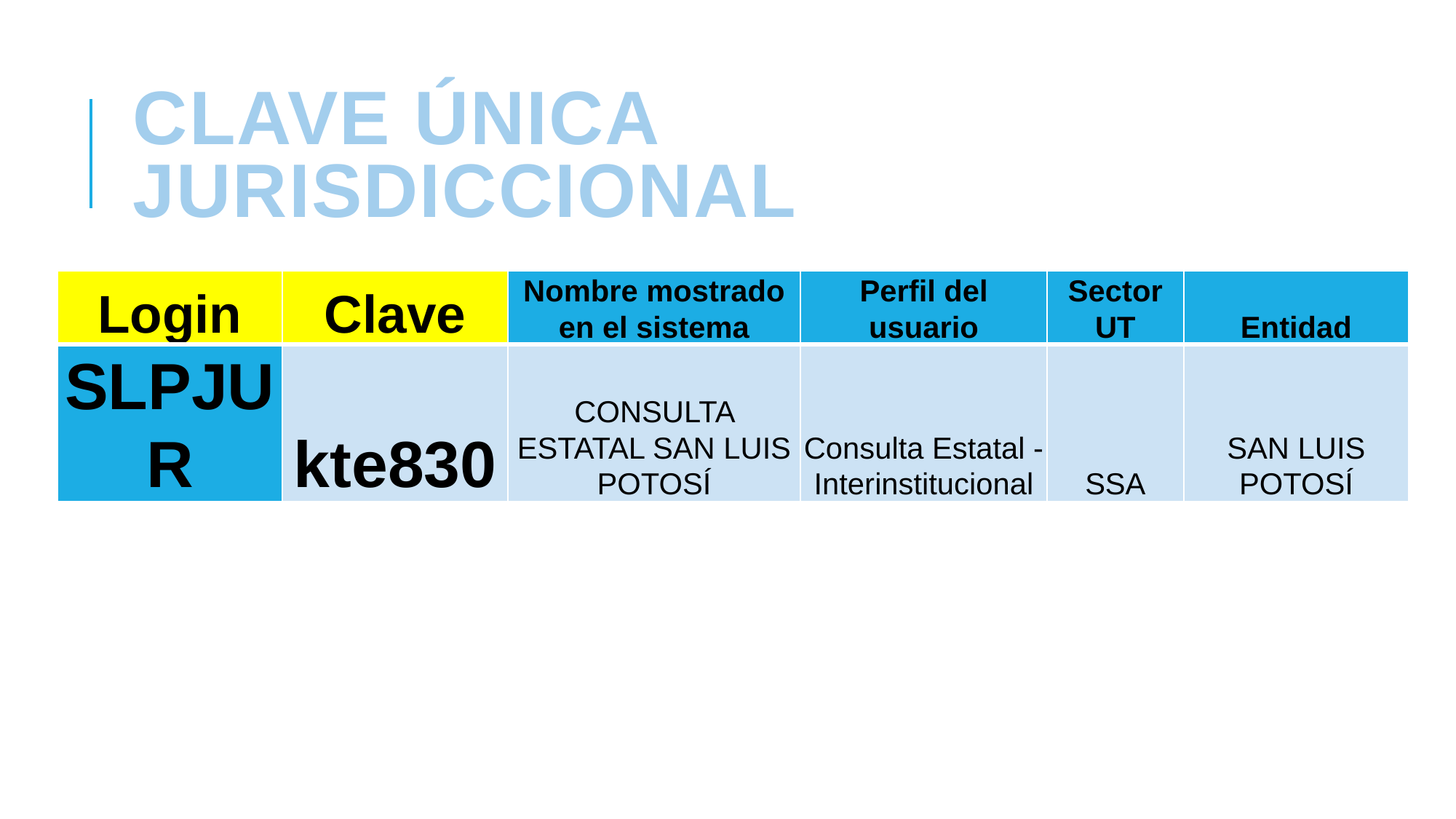

# Clave Única Jurisdiccional
| Login | Clave | Nombre mostrado en el sistema | Perfil del usuario | Sector UT | Entidad |
| --- | --- | --- | --- | --- | --- |
| SLPJUR | kte830 | CONSULTA ESTATAL SAN LUIS POTOSÍ | Consulta Estatal - Interinstitucional | SSA | SAN LUIS POTOSÍ |